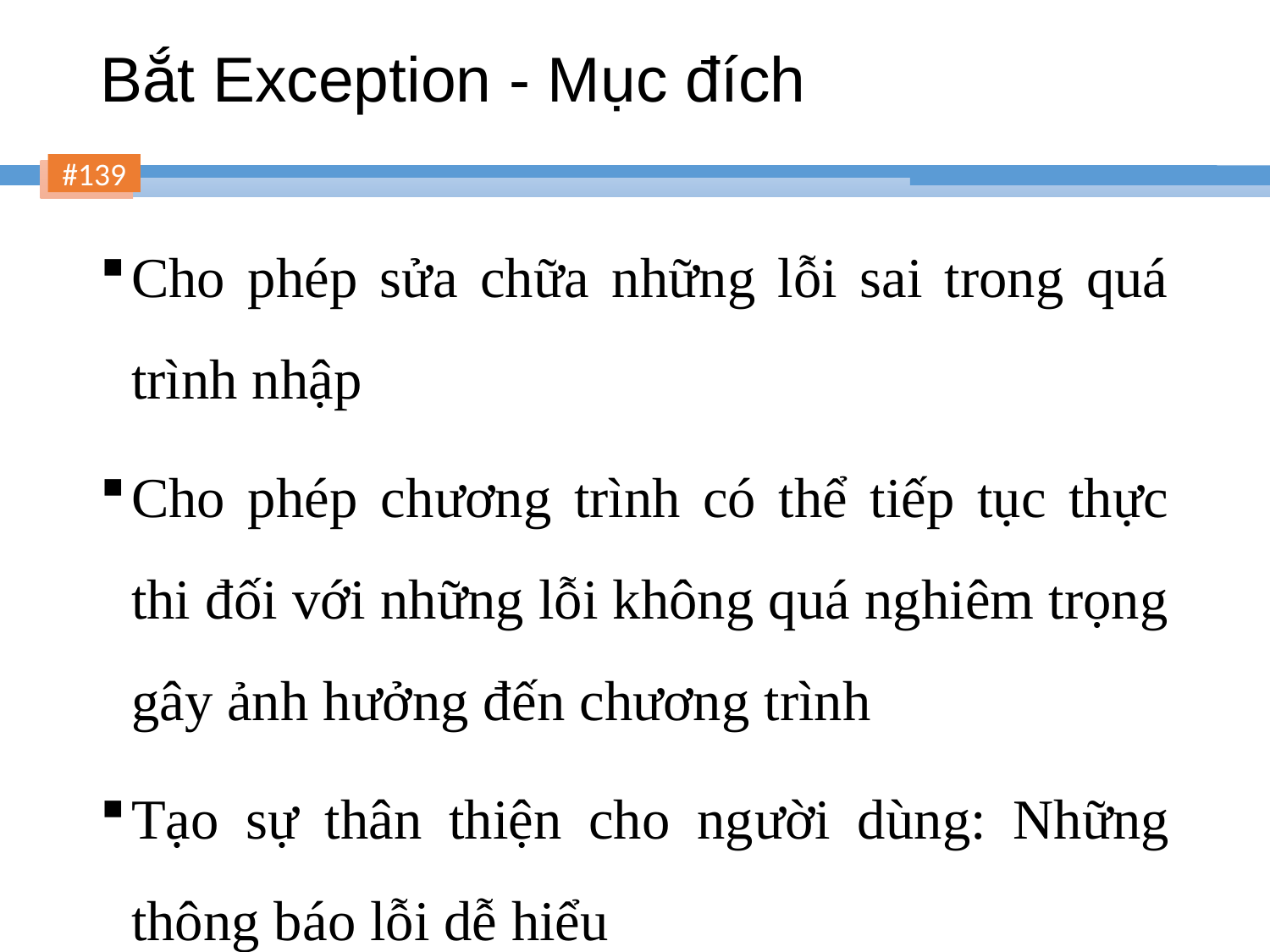

# Bắt Exception - Mục đích
Cho phép sửa chữa những lỗi sai trong quá trình nhập
Cho phép chương trình có thể tiếp tục thực thi đối với những lỗi không quá nghiêm trọng gây ảnh hưởng đến chương trình
Tạo sự thân thiện cho người dùng: Những thông báo lỗi dễ hiểu
139